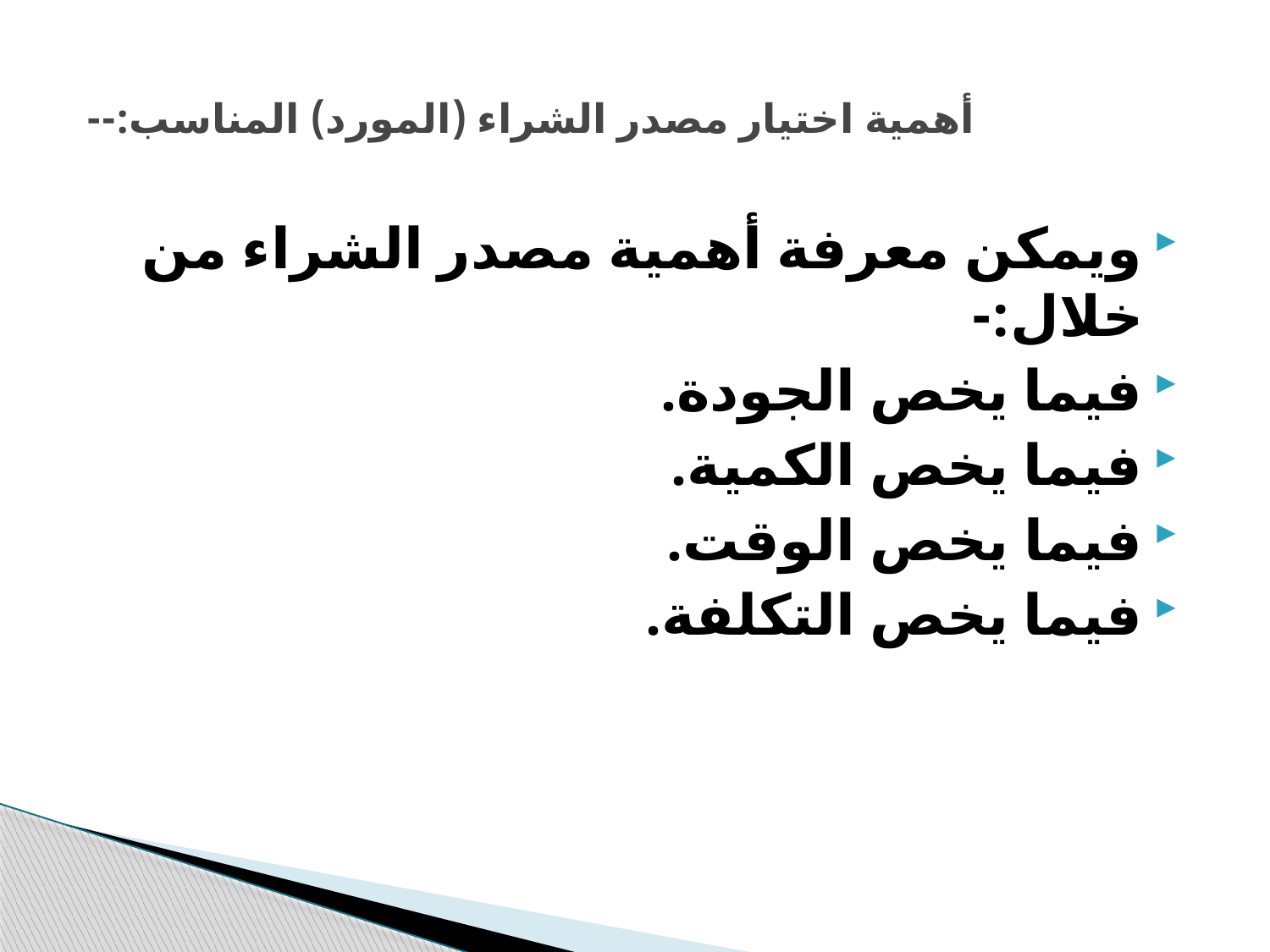

# أهمية اختيار مصدر الشراء (المورد) المناسب:--
ويمكن معرفة أهمية مصدر الشراء من خلال:-
فيما يخص الجودة.
فيما يخص الكمية.
فيما يخص الوقت.
فيما يخص التكلفة.